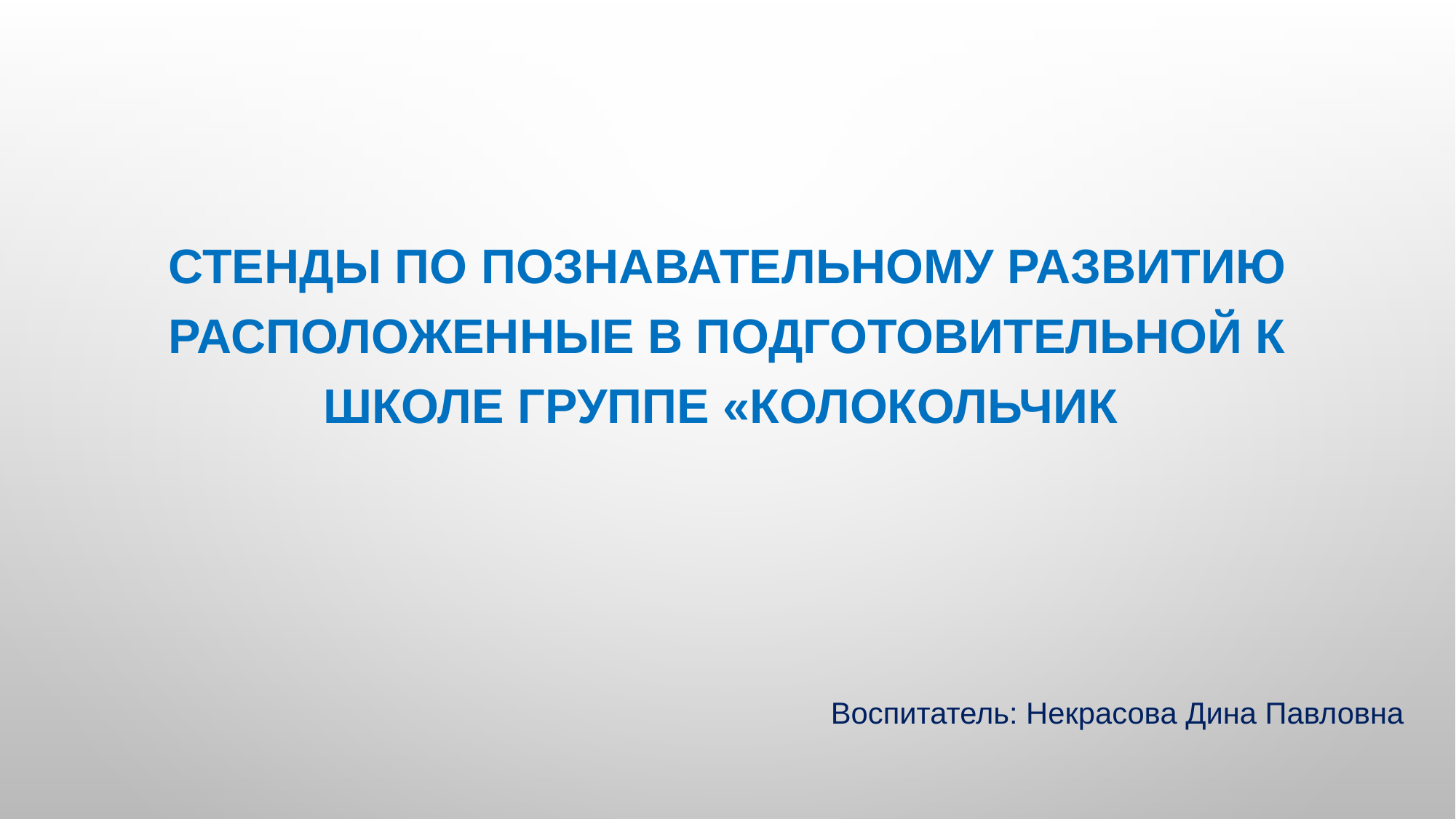

Стенды по познавательному развитию расположенные в подготовительной к школе группе «Колокольчик

Воспитатель: Некрасова Дина Павловна